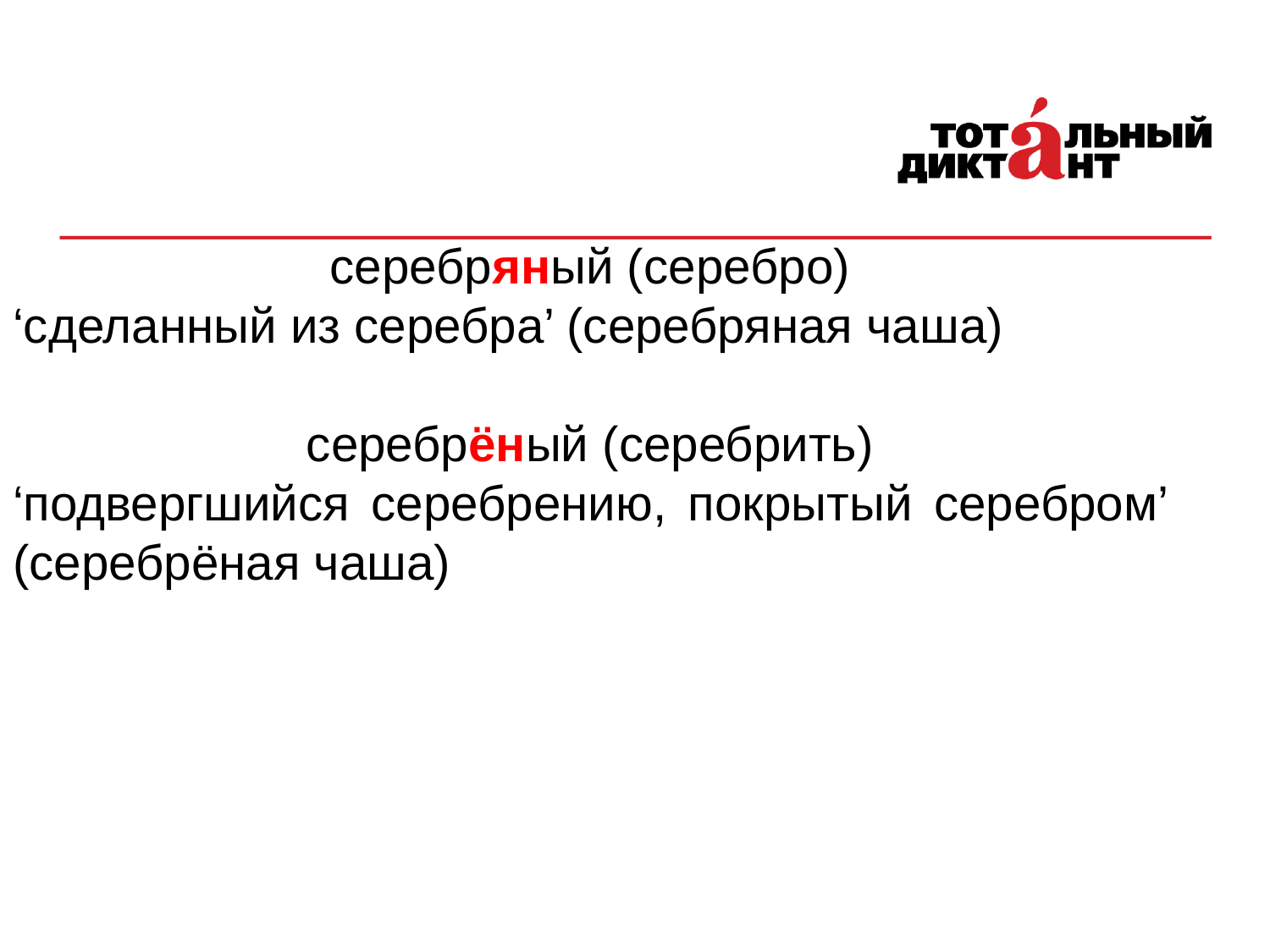

серебряный (серебро)
‘сделанный из серебра’ (серебряная чаша)

серебрёный (серебрить)
‘подвергшийся серебрению, покрытый серебром’ (серебрёная чаша)